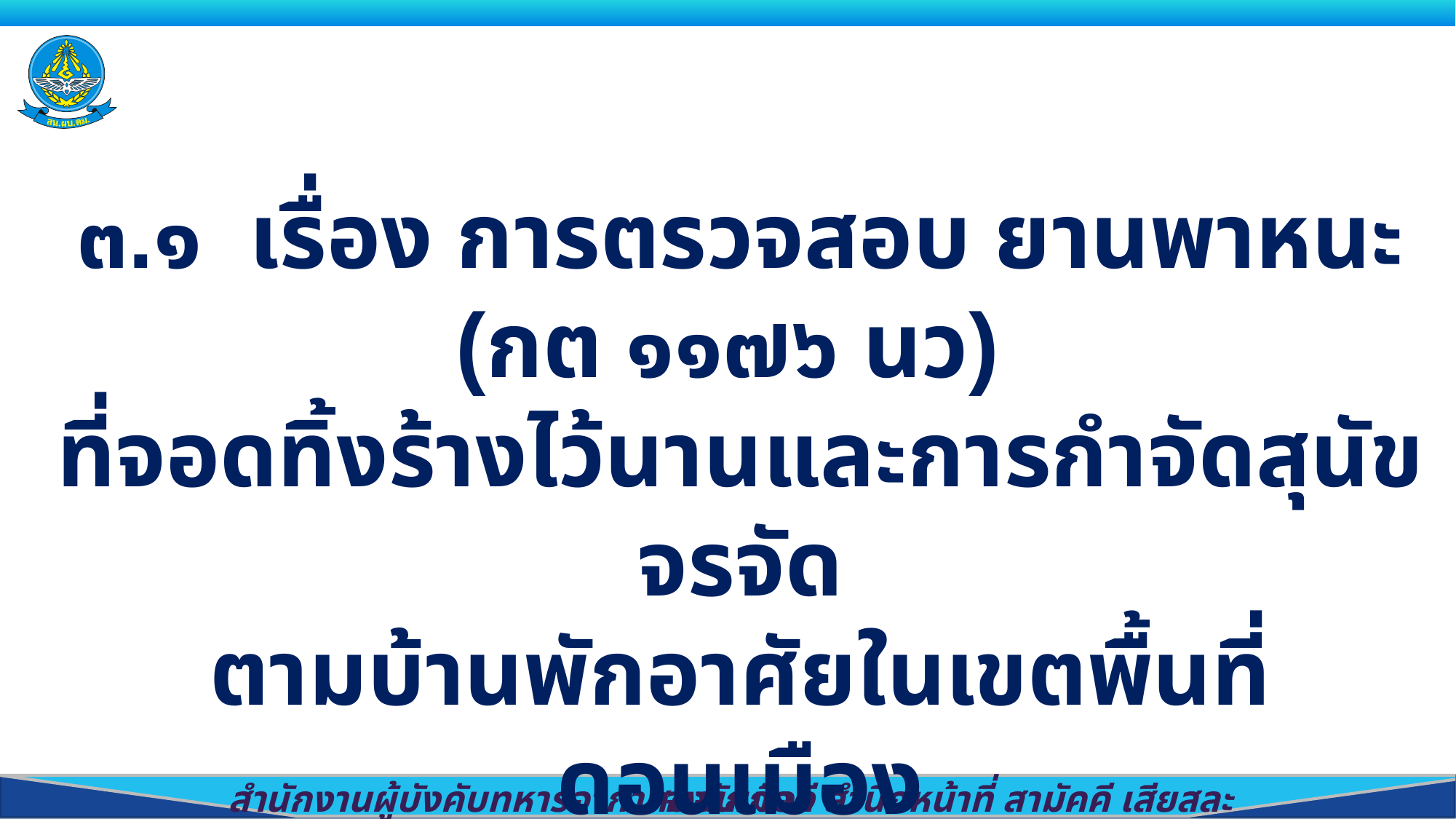

๓.๑  เรื่อง การตรวจสอบ ยานพาหนะ (กต ๑๑๗๖ นว)
ที่จอดทิ้งร้างไว้นานและการกำจัดสุนัขจรจัด
ตามบ้านพักอาศัยในเขตพื้นที่ดอนเมือง